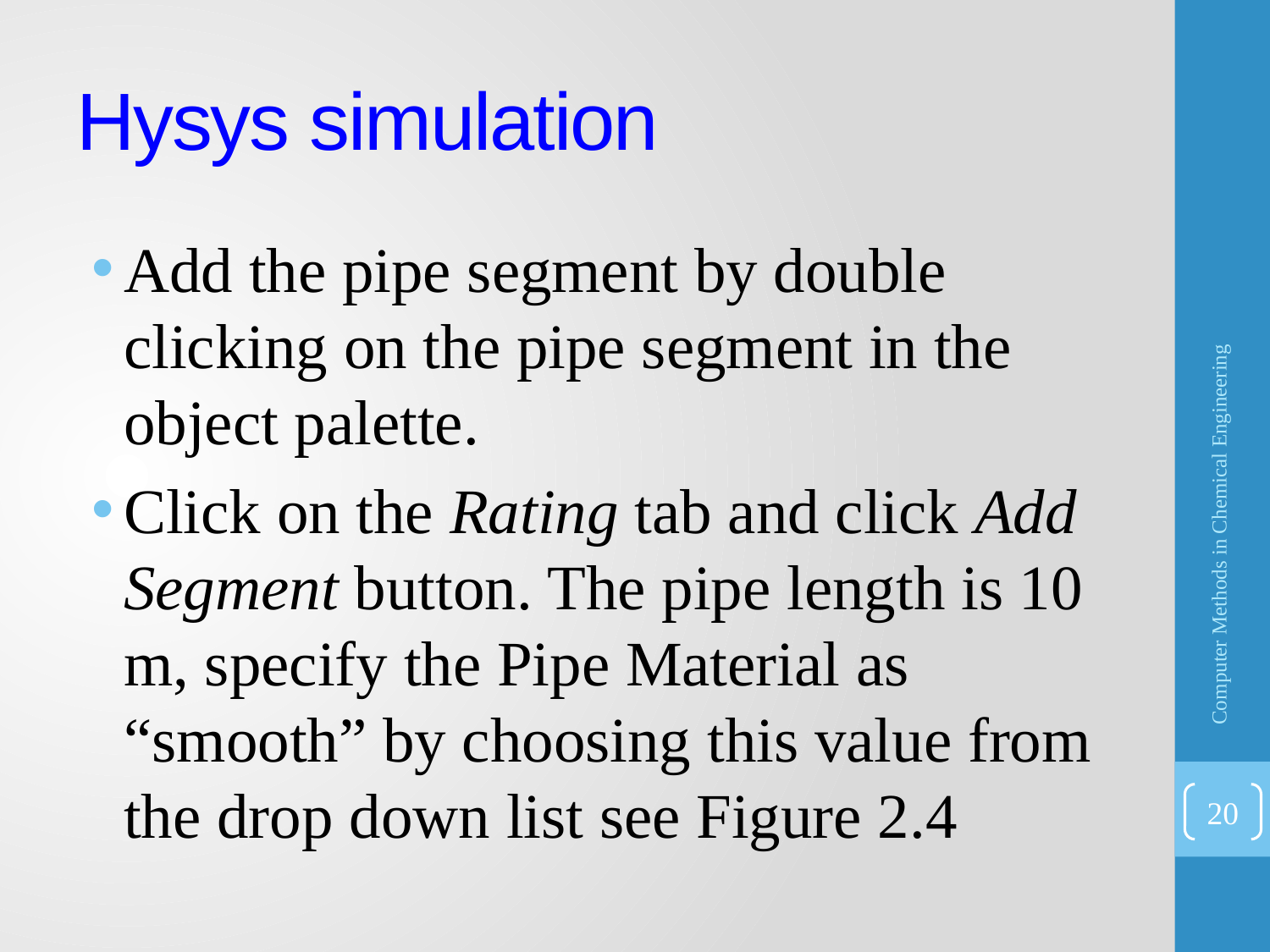

# Hysys simulation
Add the pipe segment by double clicking on the pipe segment in the object palette.
Click on the Rating tab and click Add Segment button. The pipe length is 10 m, specify the Pipe Material as “smooth” by choosing this value from the drop down list see Figure 2.4

Computer Methods in Chemical Engineering
20